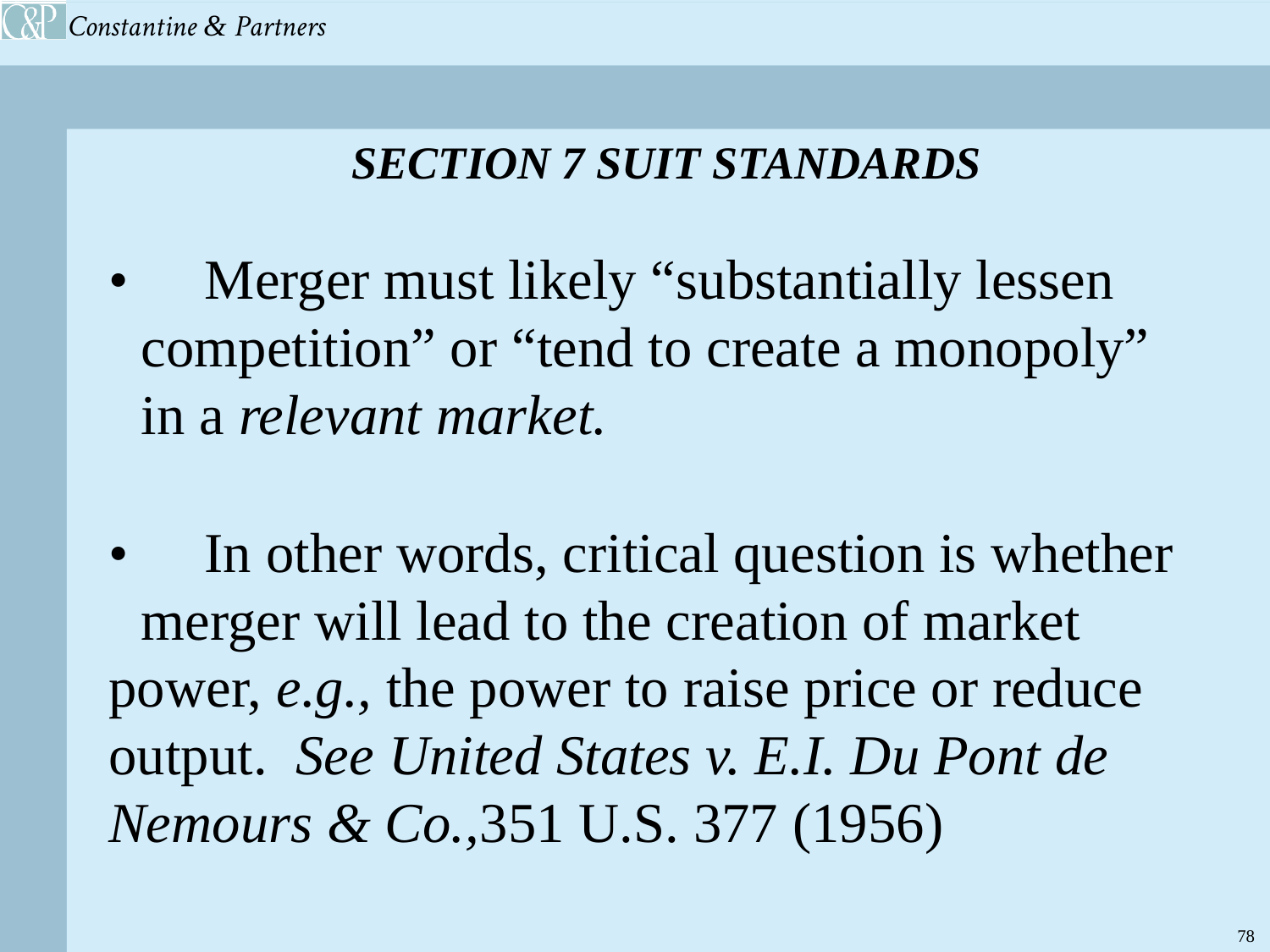

SECTION 7 SUIT STANDARDS
• 	Merger must likely “substantially lessen 		competition” or “tend to create a monopoly” 		in a relevant market.

• 	In other words, critical question is whether 		merger will lead to the creation of market 		power, e.g., the power to raise price or reduce 	output.  See United States v. E.I. Du Pont de 		Nemours & Co.,351 U.S. 377 (1956)